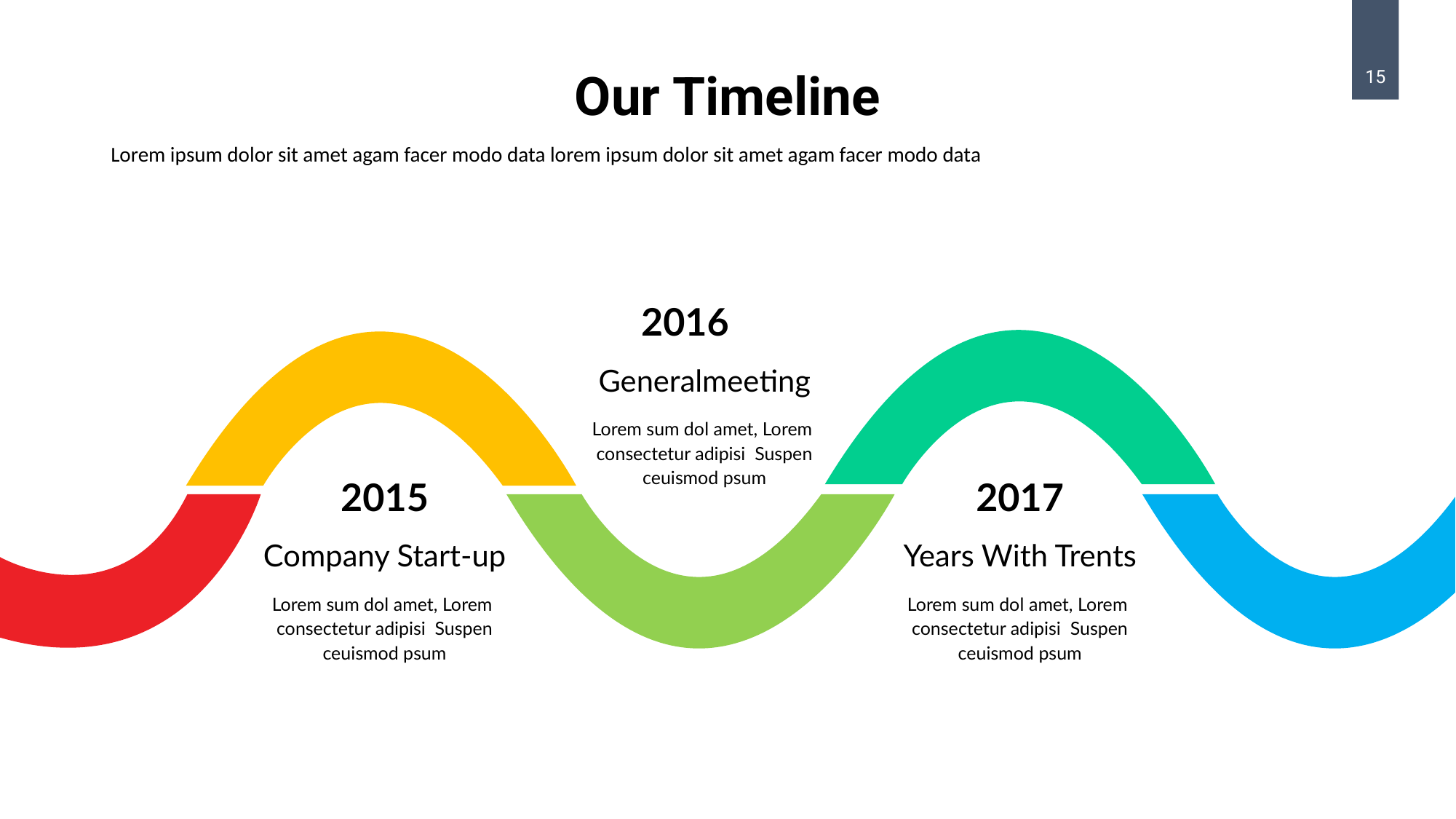

Our Timeline
15
Lorem ipsum dolor sit amet agam facer modo data lorem ipsum dolor sit amet agam facer modo data

2016
Generalmeeting
Lorem sum dol amet, Lorem
consectetur adipisi  Suspen
ceuismod psum
2015
Company Start-up
2017

Years With Trents
Lorem sum dol amet, Lorem
consectetur adipisi  Suspen
ceuismod psum
Lorem sum dol amet, Lorem
consectetur adipisi  Suspen
ceuismod psum